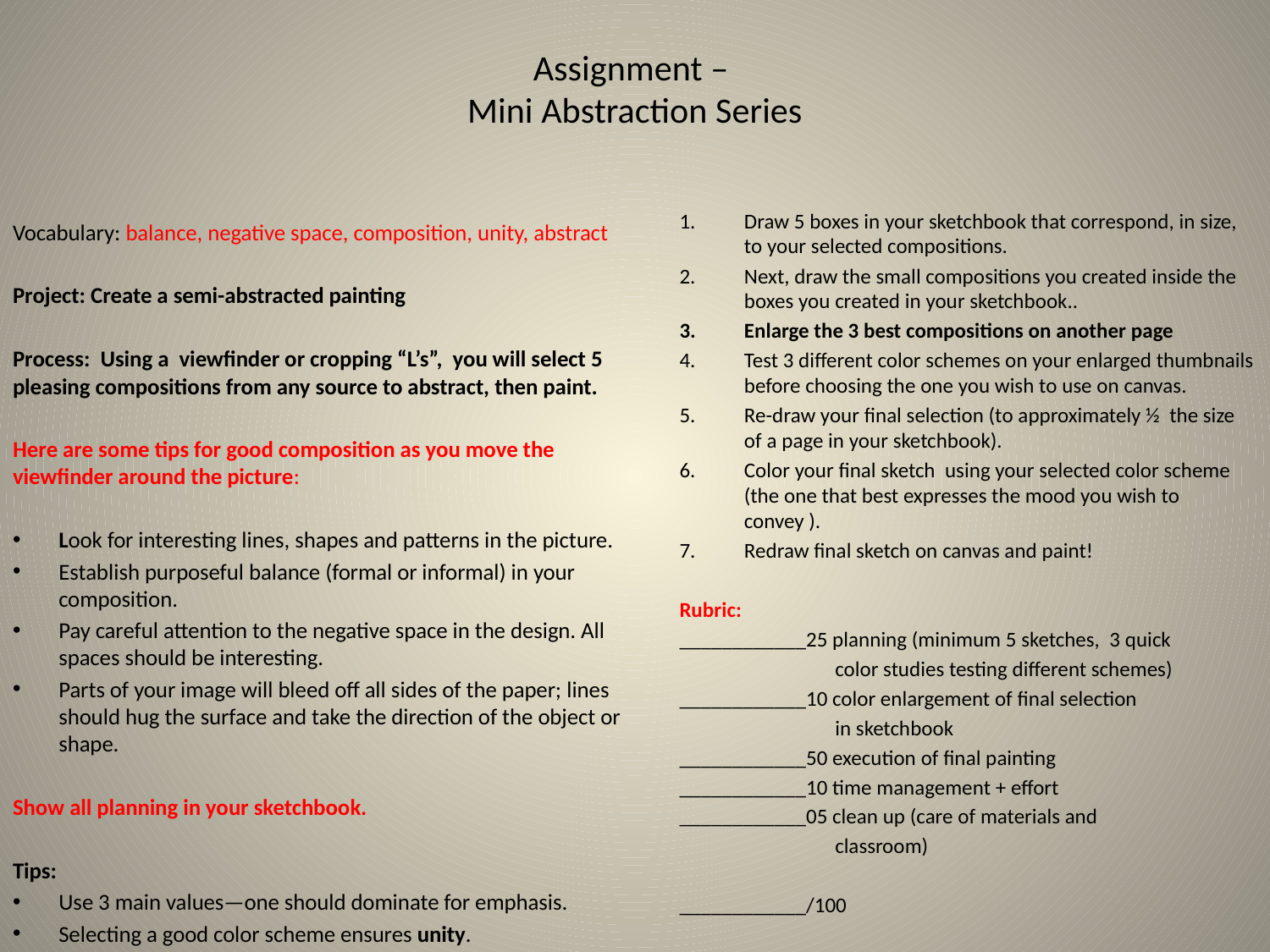

# Assignment – Mini Abstraction Series

Vocabulary: balance, negative space, composition, unity, abstract

Project: Create a semi-abstracted painting

Process:  Using a  viewfinder or cropping “L’s”,  you will select 5 pleasing compositions from any source to abstract, then paint.

Here are some tips for good composition as you move the viewfinder around the picture:

Look for interesting lines, shapes and patterns in the picture.
Establish purposeful balance (formal or informal) in your composition.
Pay careful attention to the negative space in the design. All spaces should be interesting.
Parts of your image will bleed off all sides of the paper; lines should hug the surface and take the direction of the object or shape.

Show all planning in your sketchbook.

Tips:
Use 3 main values—one should dominate for emphasis.
Selecting a good color scheme ensures unity.
Watch edges and craftsmanship as you paint.

Draw 5 boxes in your sketchbook that correspond, in size, to your selected compositions.
Next, draw the small compositions you created inside the boxes you created in your sketchbook..
Enlarge the 3 best compositions on another page
Test 3 different color schemes on your enlarged thumbnails before choosing the one you wish to use on canvas.
Re-draw your final selection (to approximately ½  the size of a page in your sketchbook).
Color your final sketch  using your selected color scheme (the one that best expresses the mood you wish to convey ).
Redraw final sketch on canvas and paint!

Rubric:
____________25 planning (minimum 5 sketches,  3 quick
                                color studies testing different schemes)
____________10 color enlargement of final selection
                                in sketchbook
____________50 execution of final painting
____________10 time management + effort
____________05 clean up (care of materials and
                                classroom)

____________/100